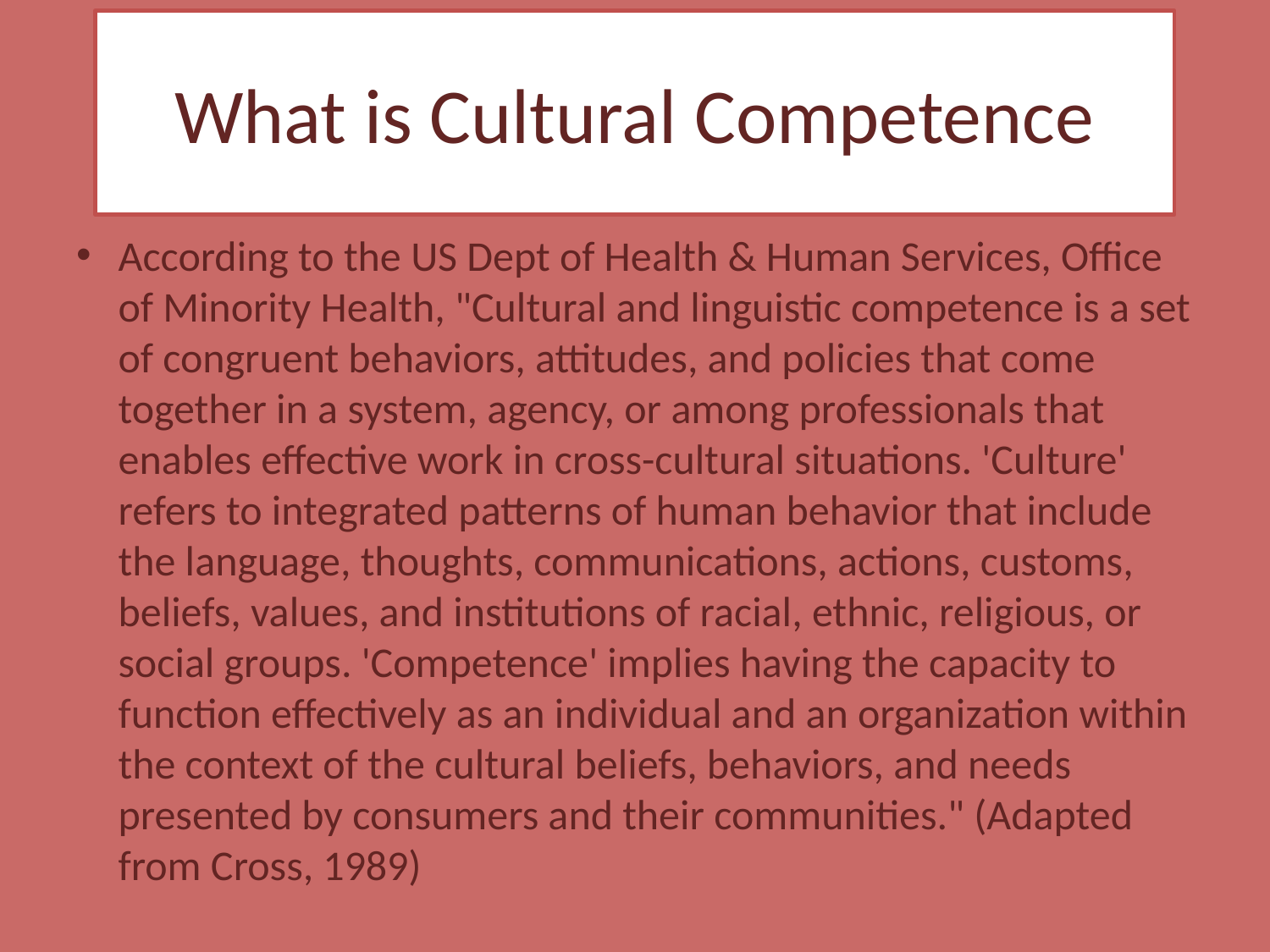

What is Cultural Competence
According to the US Dept of Health & Human Services, Office of Minority Health, "Cultural and linguistic competence is a set of congruent behaviors, attitudes, and policies that come together in a system, agency, or among professionals that enables effective work in cross-cultural situations. 'Culture' refers to integrated patterns of human behavior that include the language, thoughts, communications, actions, customs, beliefs, values, and institutions of racial, ethnic, religious, or social groups. 'Competence' implies having the capacity to function effectively as an individual and an organization within the context of the cultural beliefs, behaviors, and needs presented by consumers and their communities." (Adapted from Cross, 1989)